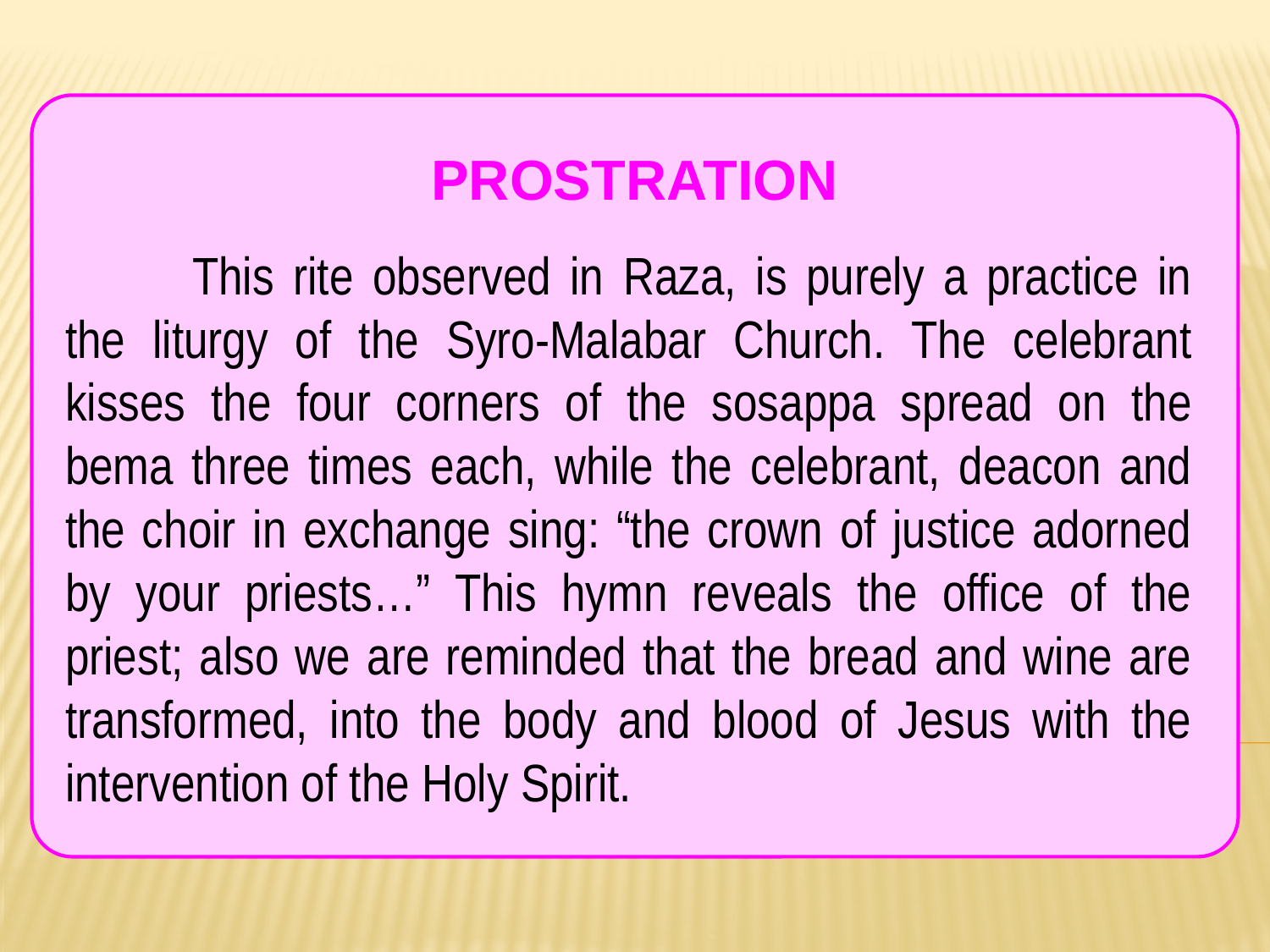

PROSTRATION
	This rite observed in Raza, is purely a practice in the liturgy of the Syro-Malabar Church. The celebrant kisses the four corners of the sosappa spread on the bema three times each, while the celebrant, deacon and the choir in exchange sing: “the crown of justice adorned by your priests…” This hymn reveals the office of the priest; also we are reminded that the bread and wine are transformed, into the body and blood of Jesus with the intervention of the Holy Spirit.